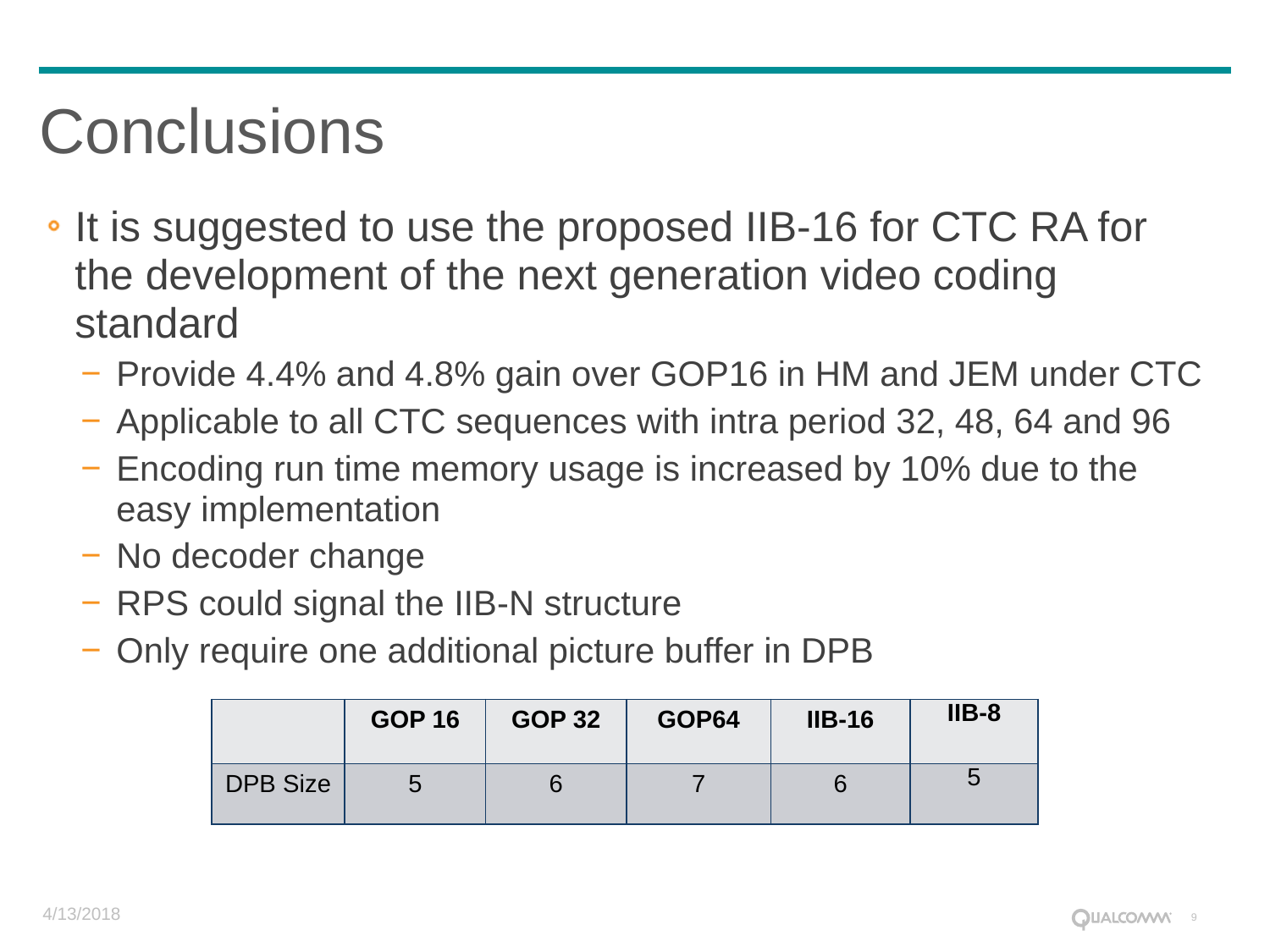

# Conclusions
It is suggested to use the proposed IIB-16 for CTC RA for the development of the next generation video coding standard
Provide 4.4% and 4.8% gain over GOP16 in HM and JEM under CTC
Applicable to all CTC sequences with intra period 32, 48, 64 and 96
Encoding run time memory usage is increased by 10% due to the easy implementation
No decoder change
RPS could signal the IIB-N structure
Only require one additional picture buffer in DPB

|  | GOP 16 | GOP 32 | GOP64 | IIB-16 | IIB-8 |
| --- | --- | --- | --- | --- | --- |
| DPB Size | 5 | 6 | 7 | 6 | 5 |